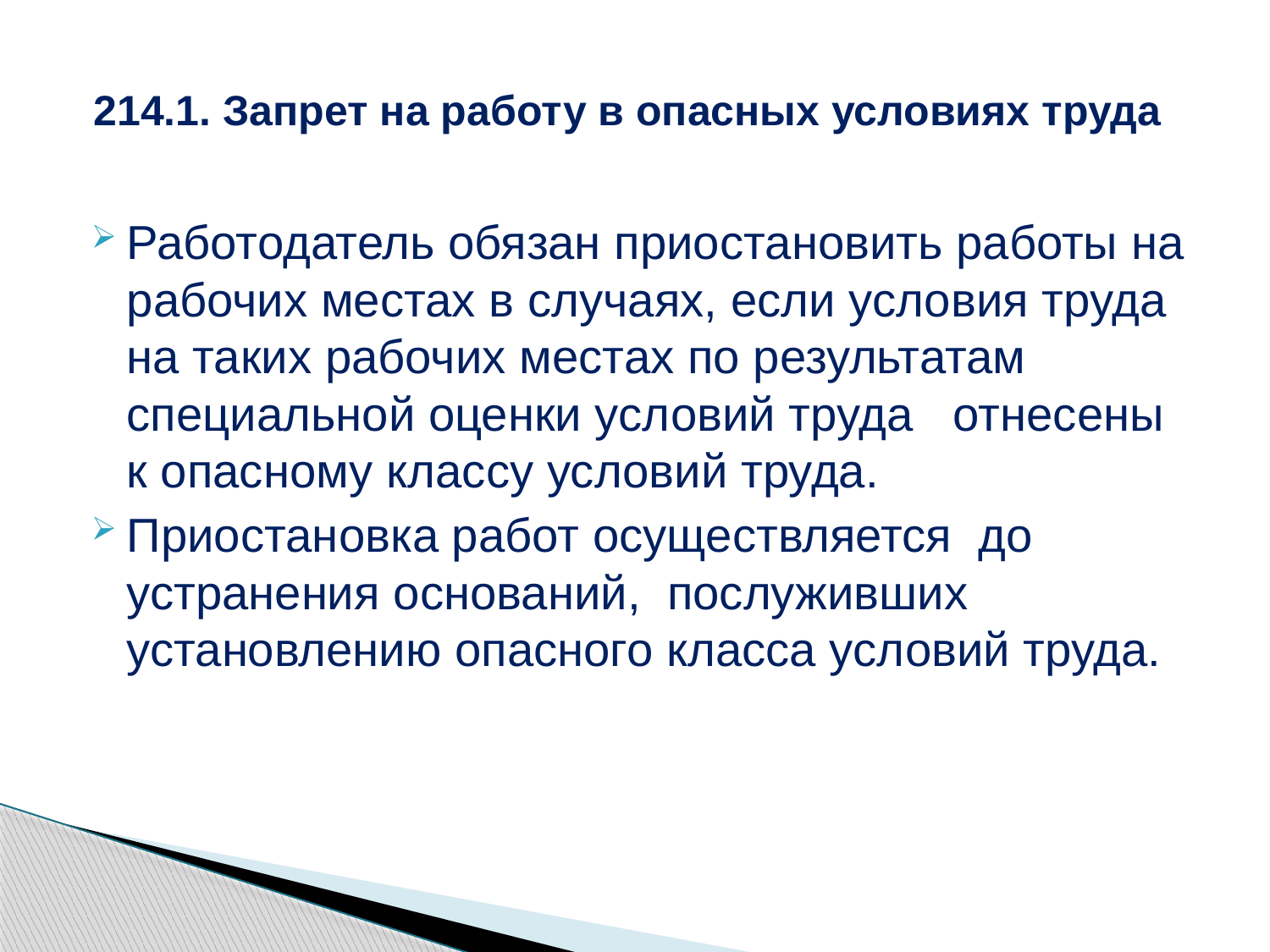

# 214.1. Запрет на работу в опасных условиях труда
Работодатель обязан приостановить работы на рабочих местах в случаях, если условия труда на таких рабочих местах по результатам специальной оценки условий труда   отнесены к опасному классу условий труда.
Приостановка работ осуществляется  до устранения оснований,  послуживших установлению опасного класса условий труда.